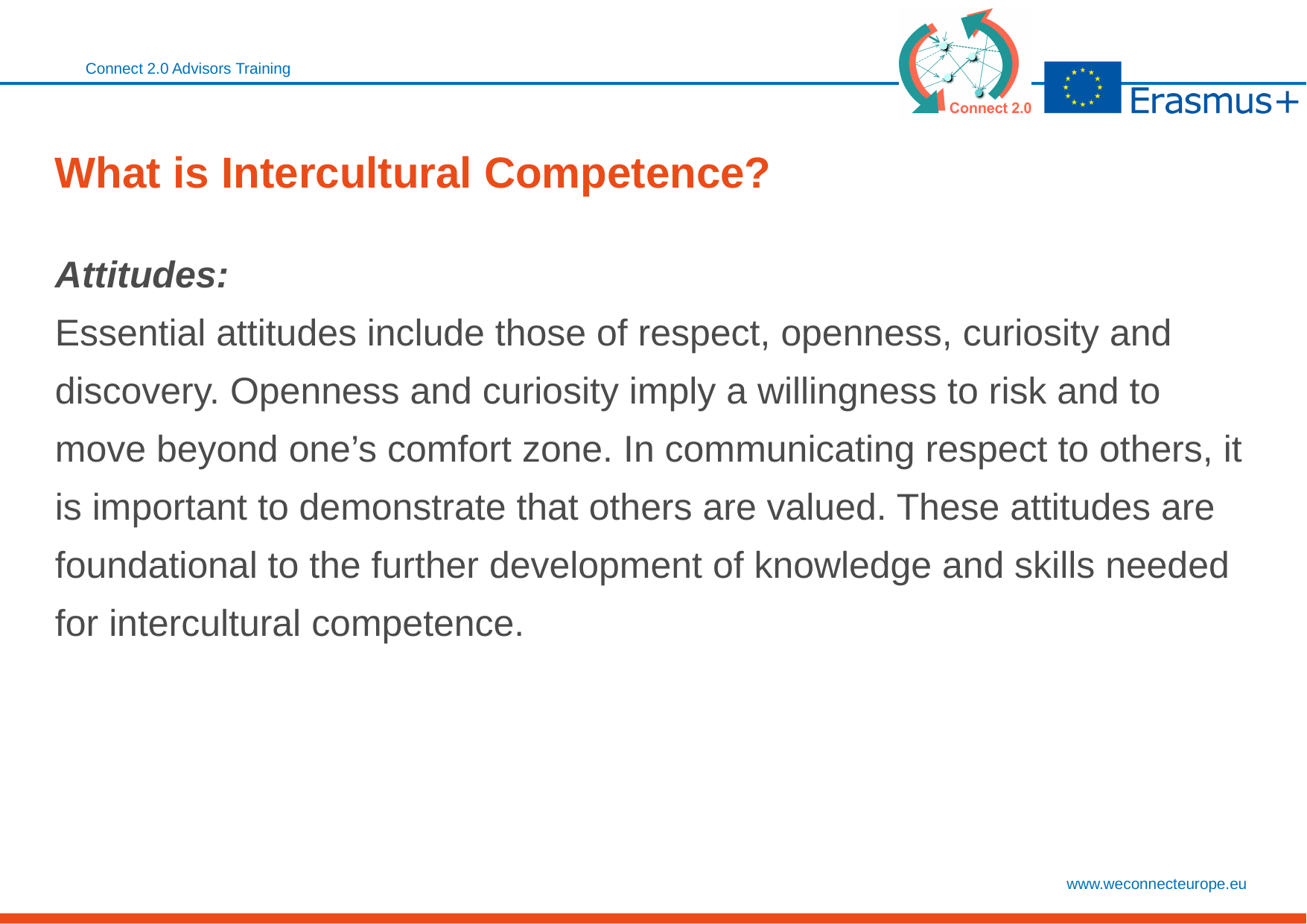

Connect 2.0 Advisors Training
# What is Intercultural Competence?
Attitudes:
Essential attitudes include those of respect, openness, curiosity and discovery. Openness and curiosity imply a willingness to risk and to move beyond one’s comfort zone. In communicating respect to others, it is important to demonstrate that others are valued. These attitudes are foundational to the further development of knowledge and skills needed for intercultural competence.